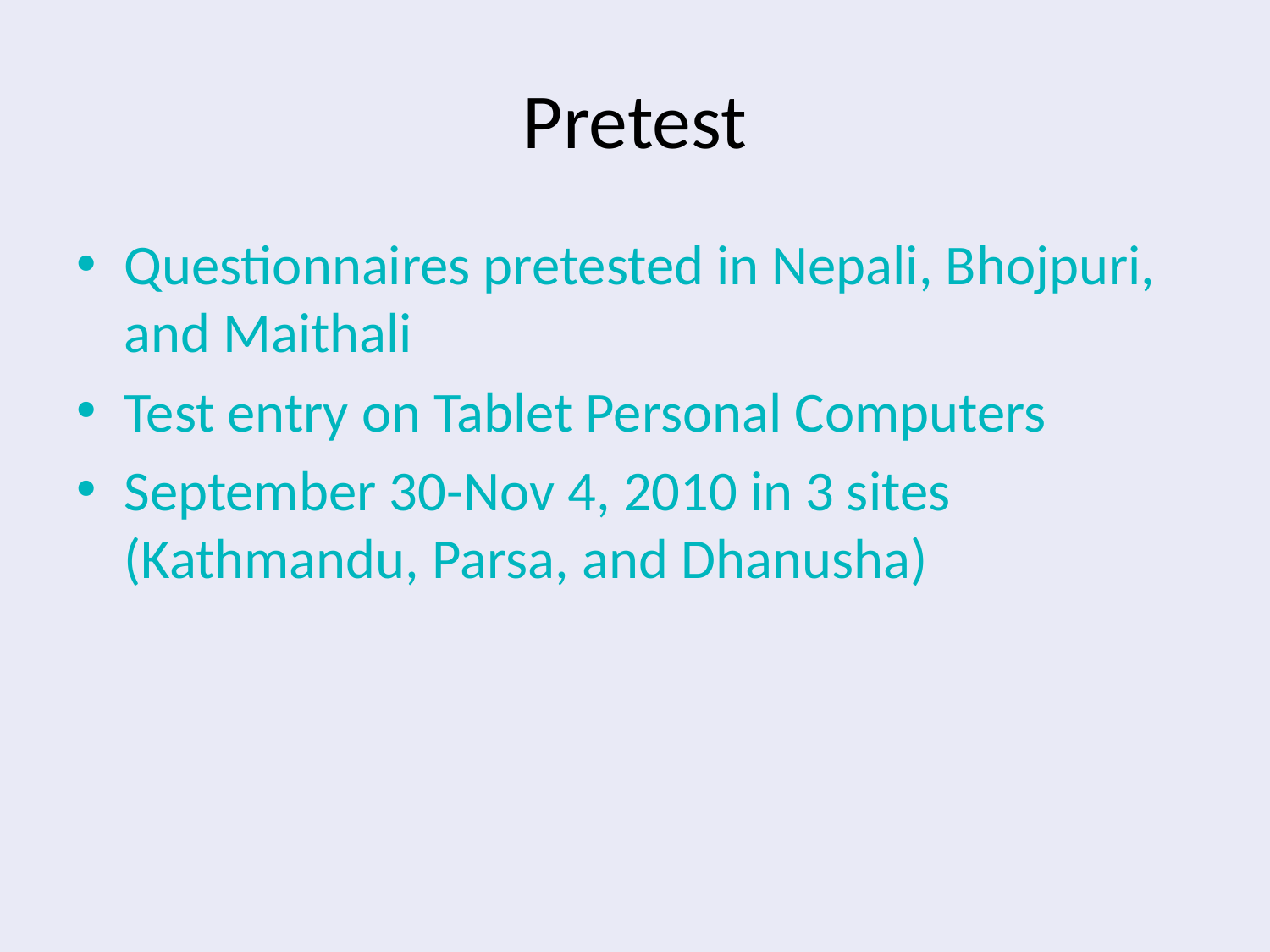

# Pretest
Questionnaires pretested in Nepali, Bhojpuri, and Maithali
Test entry on Tablet Personal Computers
September 30-Nov 4, 2010 in 3 sites (Kathmandu, Parsa, and Dhanusha)